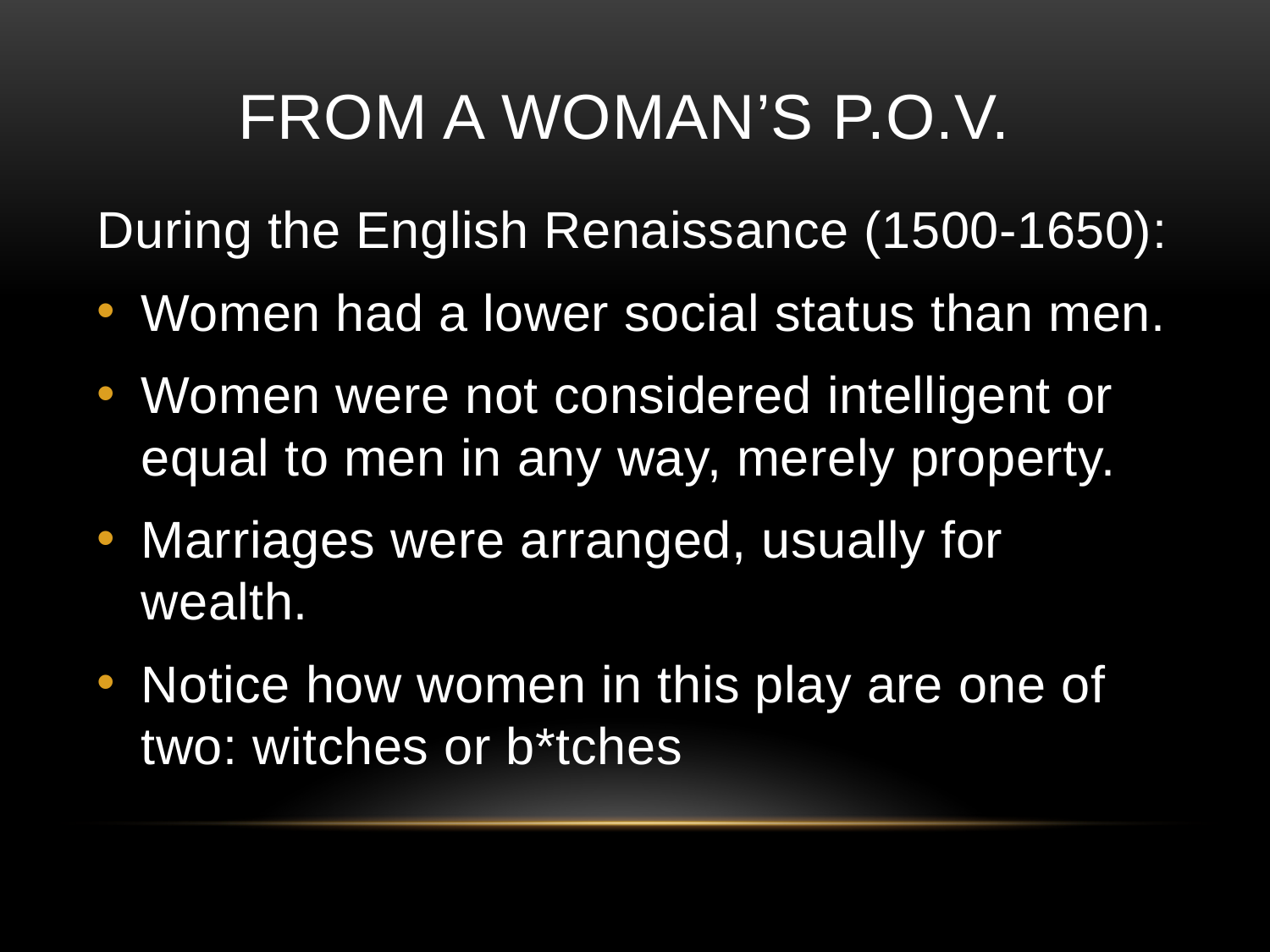

# From a woman’s p.o.v.
During the English Renaissance (1500-1650):
Women had a lower social status than men.
Women were not considered intelligent or equal to men in any way, merely property.
Marriages were arranged, usually for wealth.
Notice how women in this play are one of two: witches or b*tches